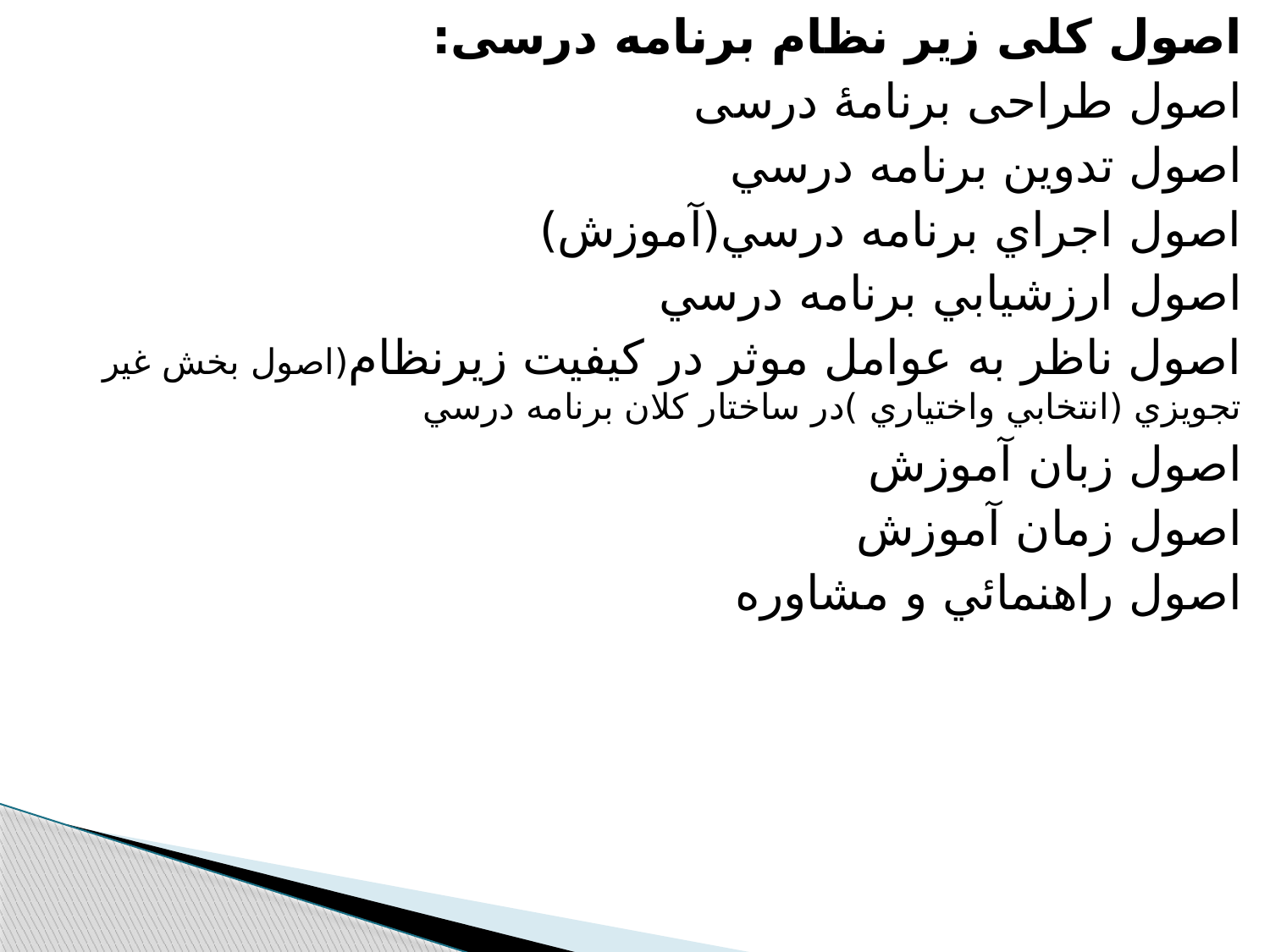

اصول کلی زیر نظام برنامه درسی:
اصول طراحی برنامۀ درسی
اصول تدوين برنامه درسي
اصول اجراي برنامه درسي(آموزش)
اصول ارزشيابي برنامه درسي
اصول ناظر به عوامل موثر در کيفيت زيرنظام(اصول بخش غير تجويزي (انتخابي واختياري )در ساختار كلان برنامه درسي
اصول زبان آموزش
اصول زمان آموزش
اصول راهنمائي و مشاوره